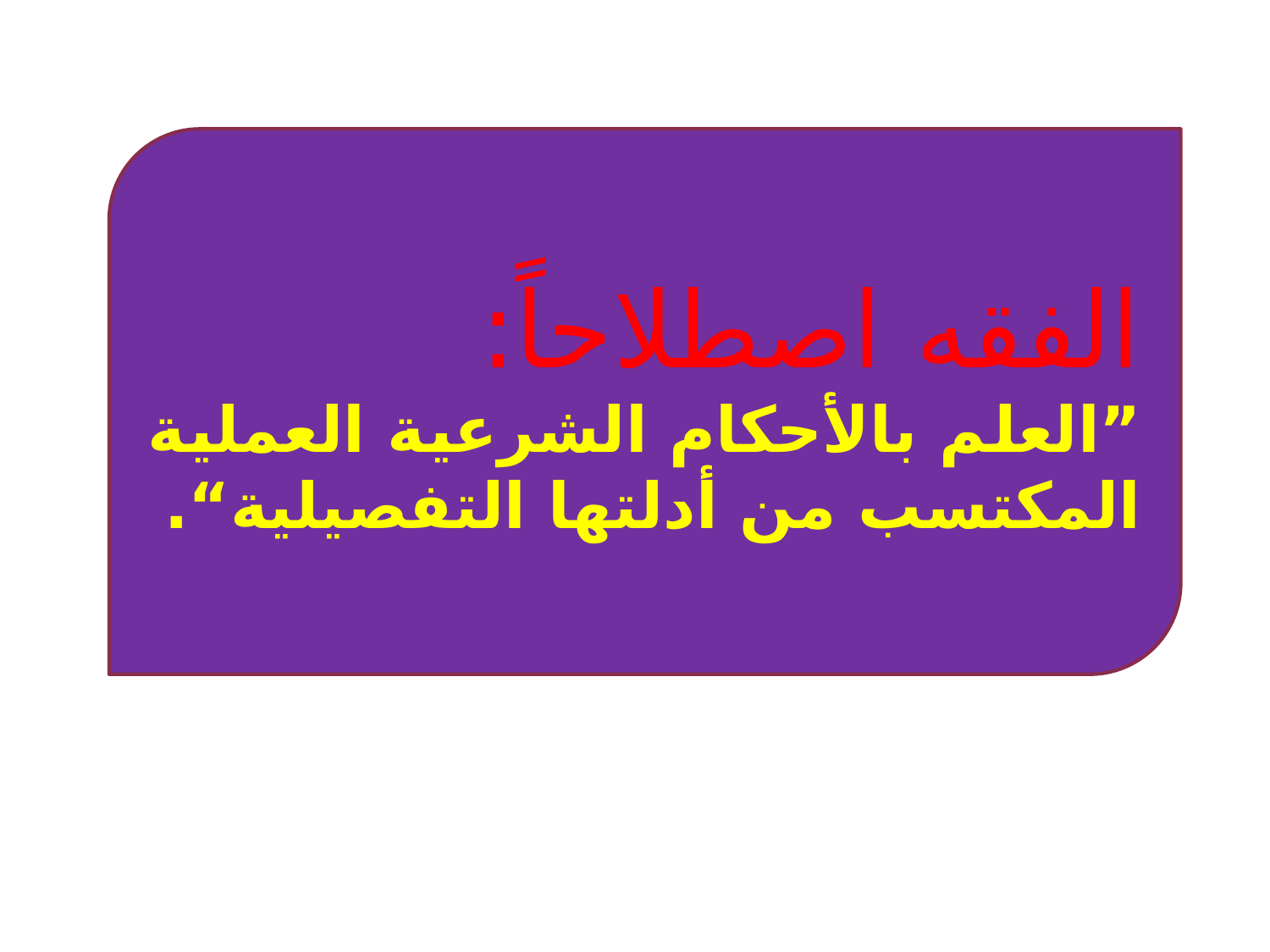

الفقه اصطلاحاً:
”العلم بالأحكام الشرعية العملية المكتسب من أدلتها التفصيلية“.